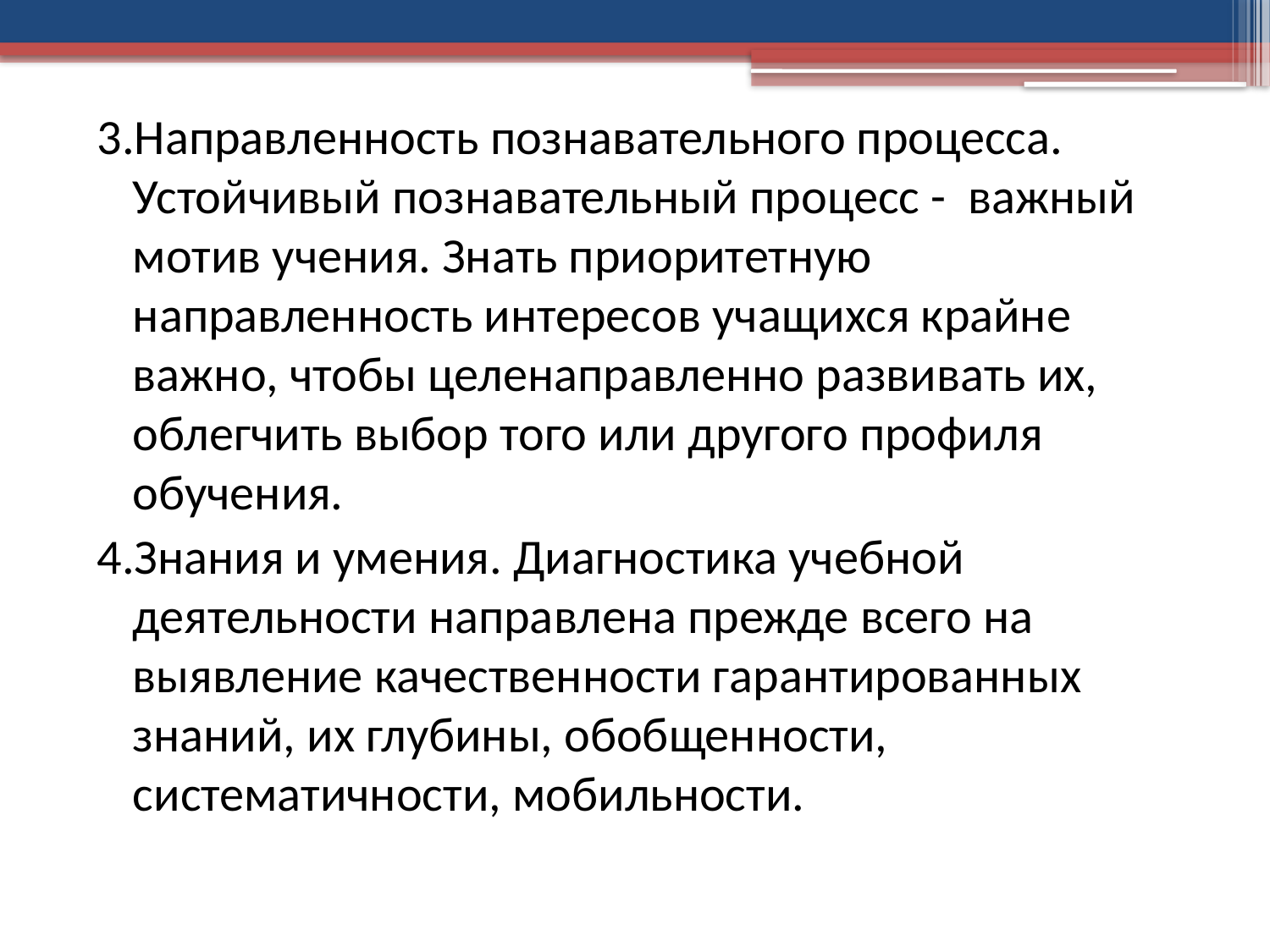

3.Направленность познавательного процесса. Устойчивый познавательный процесс -  важный мотив учения. Знать приоритетную направленность интересов учащихся крайне важно, чтобы целенаправленно развивать их, облегчить выбор того или другого профиля обучения.
4.Знания и умения. Диагностика учебной деятельности направлена прежде всего на выявление качественности гарантированных знаний, их глубины, обобщенности, систематичности, мобильности.

#